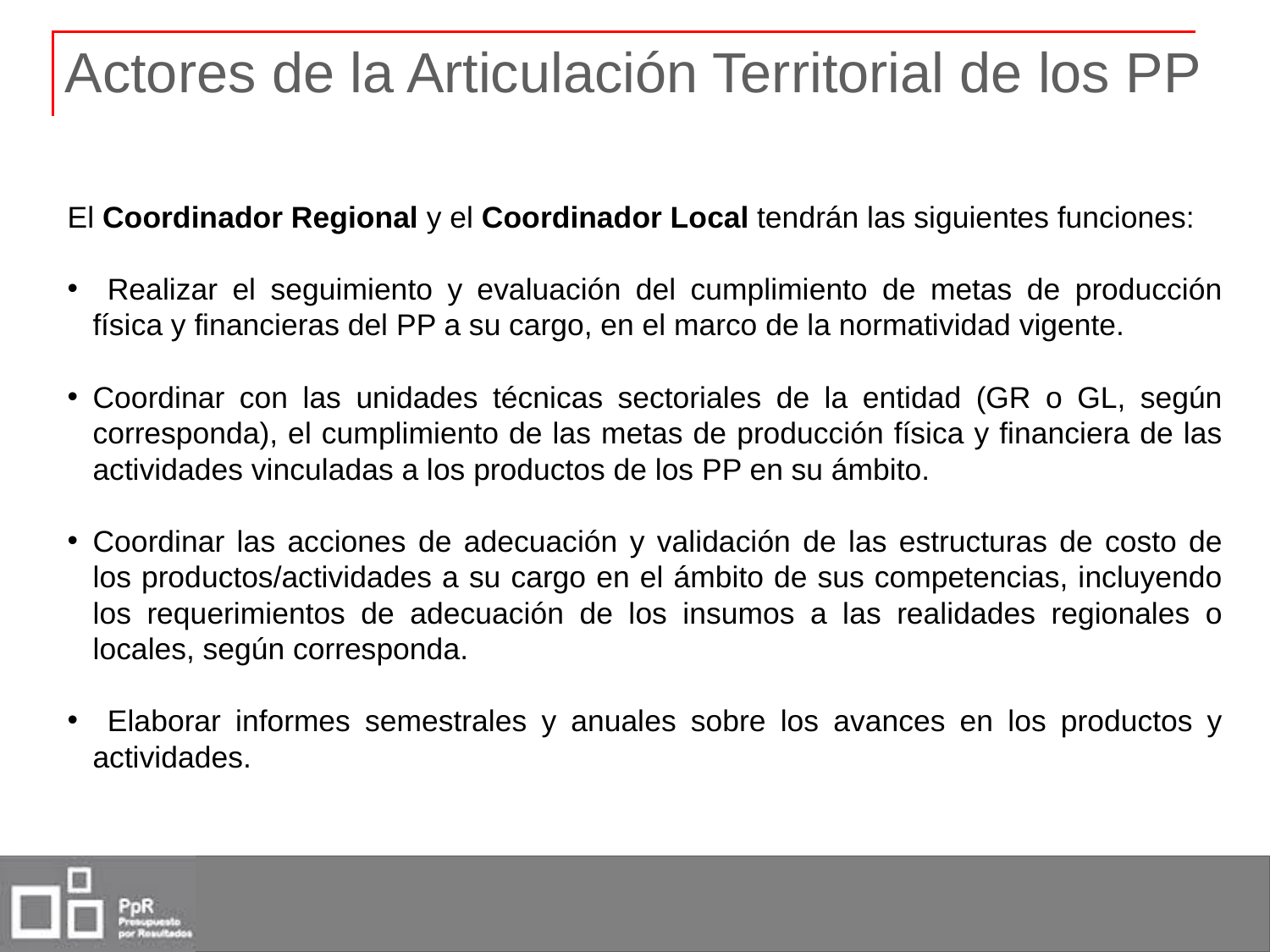

# Actores de la Articulación Territorial de los PP
El Coordinador Regional y el Coordinador Local tendrán las siguientes funciones:

 Realizar el seguimiento y evaluación del cumplimiento de metas de producción física y financieras del PP a su cargo, en el marco de la normatividad vigente.

Coordinar con las unidades técnicas sectoriales de la entidad (GR o GL, según corresponda), el cumplimiento de las metas de producción física y financiera de las actividades vinculadas a los productos de los PP en su ámbito.

Coordinar las acciones de adecuación y validación de las estructuras de costo de los productos/actividades a su cargo en el ámbito de sus competencias, incluyendo los requerimientos de adecuación de los insumos a las realidades regionales o locales, según corresponda.

 Elaborar informes semestrales y anuales sobre los avances en los productos y actividades.